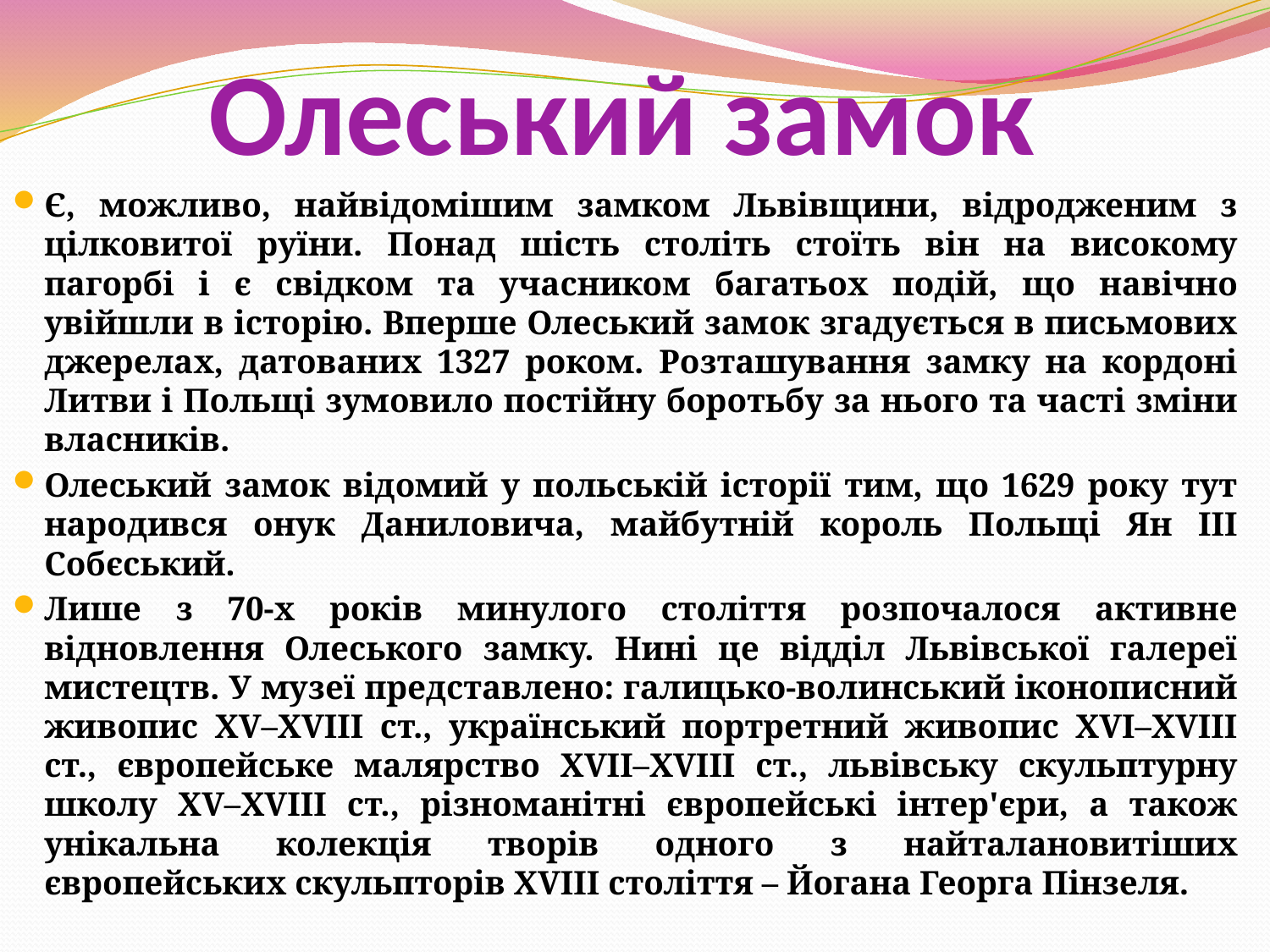

# Олеський замок
Є, можливо, найвідомішим замком Львівщини, відродженим з цілковитої руїни. Понад шість століть стоїть він на високому пагорбі і є свідком та учасником багатьох подій, що навічно увійшли в історію. Вперше Олеський замок згадується в письмових джерелах, датованих 1327 роком. Розташування замку на кордоні Литви і Польщі зумовило постійну боротьбу за нього та часті зміни власників.
Олеський замок відомий у польській історії тим, що 1629 року тут народився онук Даниловича, майбутній король Польщі Ян ІІІ Собєський.
Лише з 70-х років минулого століття розпочалося активне відновлення Олеського замку. Нині це відділ Львівської галереї мистецтв. У музеї представлено: галицько-волинський іконописний живопис ХV–XVIII ст., український портретний живопис XVI–XVIII ст., європейське малярство XVII–XVIII ст., львівську скульптурну школу XV–XVIII ст., різноманітні європейські інтер'єри, а також унікальна колекція творів одного з найталановитіших європейських скульпторів ХVIII століття – Йогана Георга Пінзеля.